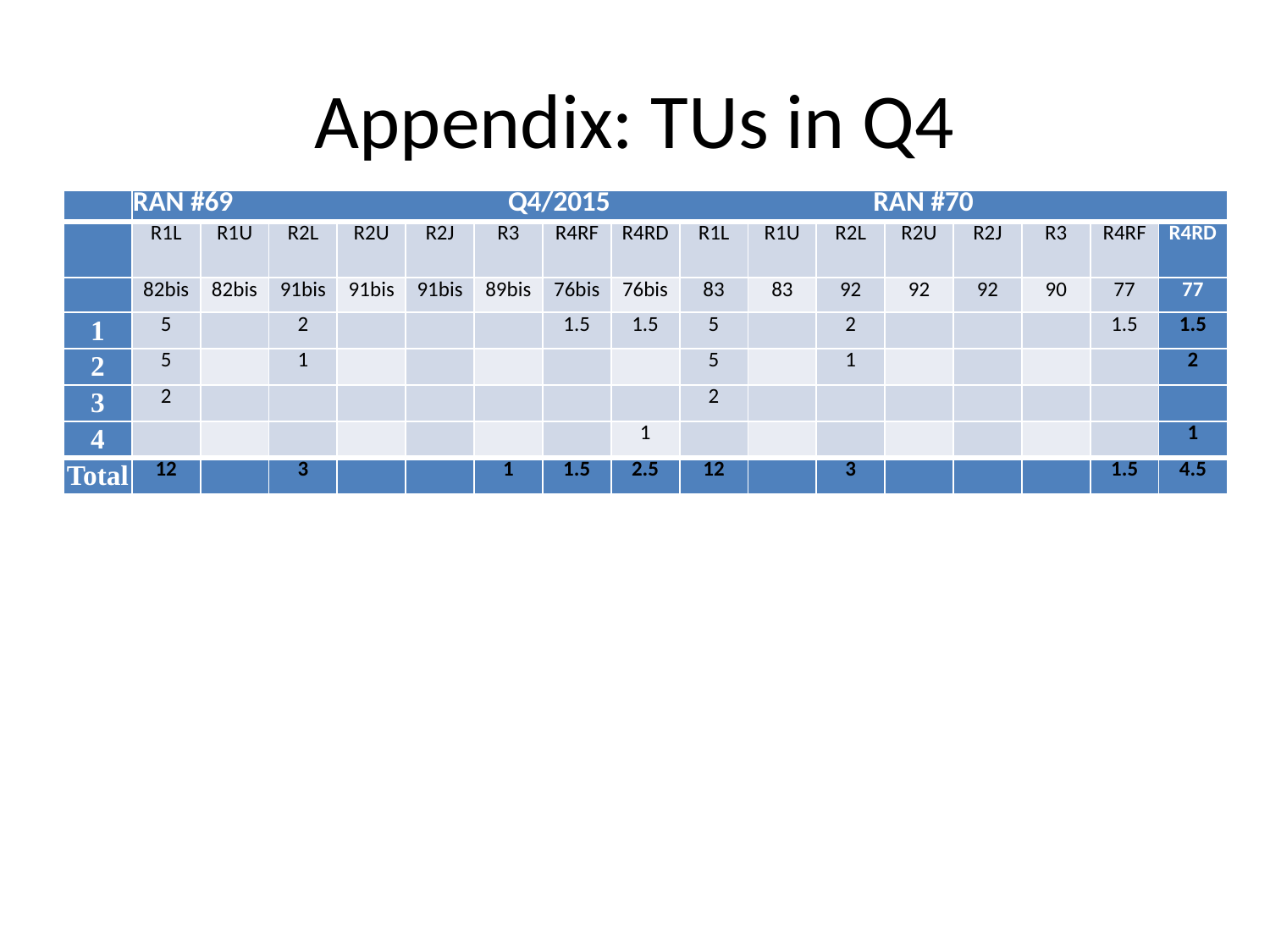

# Appendix: TUs in Q4
|  | RAN #69 Q4/2015 RAN #70 |  |  |  |  |  |  |  |  |  |  |  |  |  |  |  |
| --- | --- | --- | --- | --- | --- | --- | --- | --- | --- | --- | --- | --- | --- | --- | --- | --- |
|  | R1L | R1U | R2L | R2U | R2J | R3 | R4RF | R4RD | R1L | R1U | R2L | R2U | R2J | R3 | R4RF | R4RD |
|  | 82bis | 82bis | 91bis | 91bis | 91bis | 89bis | 76bis | 76bis | 83 | 83 | 92 | 92 | 92 | 90 | 77 | 77 |
| 1 | 5 |  | 2 |  |  |  | 1.5 | 1.5 | 5 |  | 2 |  |  |  | 1.5 | 1.5 |
| 2 | 5 |  | 1 |  |  |  |  |  | 5 |  | 1 |  |  |  |  | 2 |
| 3 | 2 |  |  |  |  |  |  |  | 2 |  |  |  |  |  |  |  |
| 4 |  |  |  |  |  |  |  | 1 |  |  |  |  |  |  |  | 1 |
| Total | 12 |  | 3 |  |  | 1 | 1.5 | 2.5 | 12 |  | 3 |  |  |  | 1.5 | 4.5 |